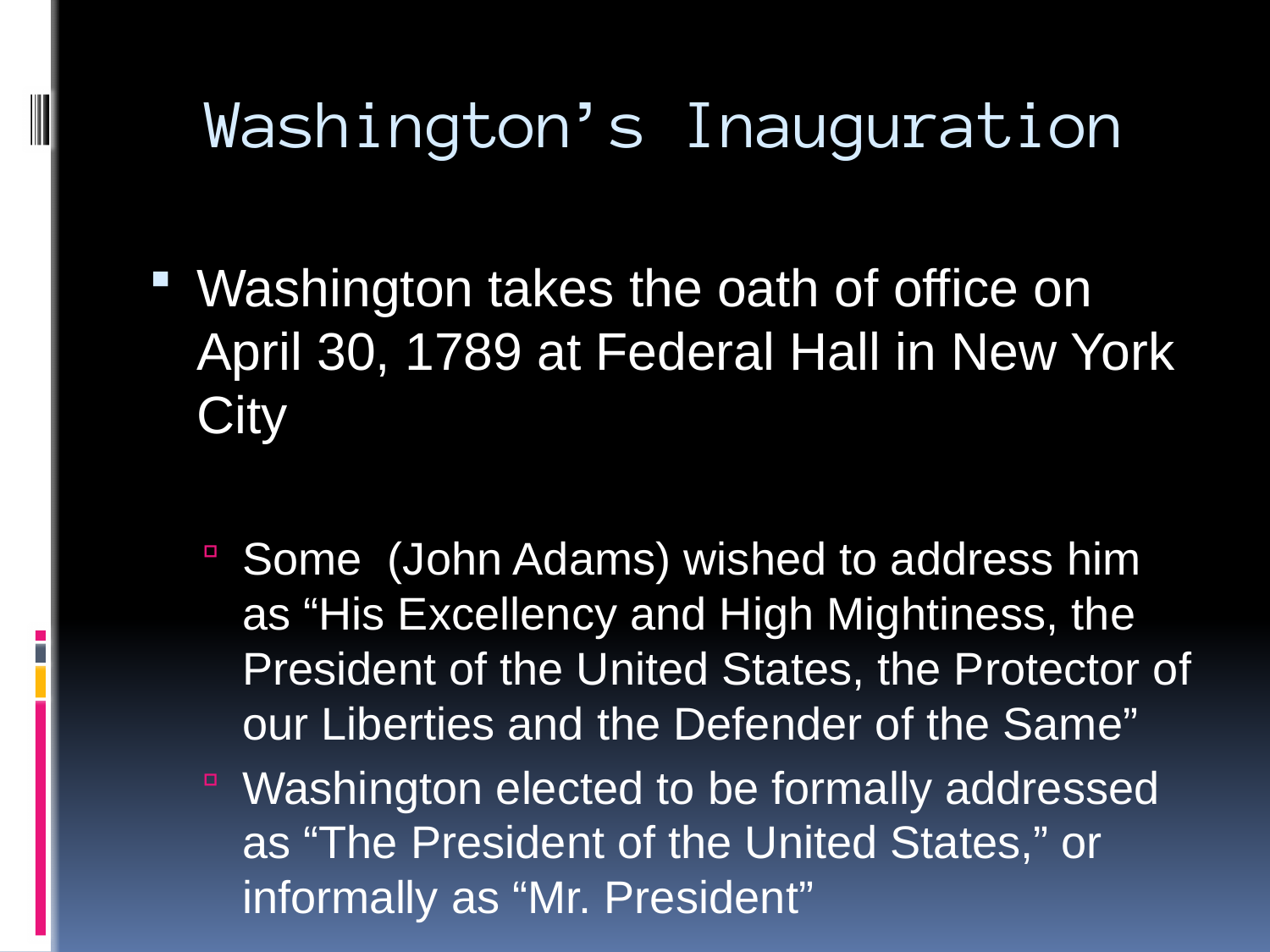

# Washington’s Inauguration
Washington takes the oath of office on April 30, 1789 at Federal Hall in New York City

Some  (John Adams) wished to address him as “His Excellency and High Mightiness, the President of the United States, the Protector of our Liberties and the Defender of the Same”
Washington elected to be formally addressed as “The President of the United States,” or informally as “Mr. President”